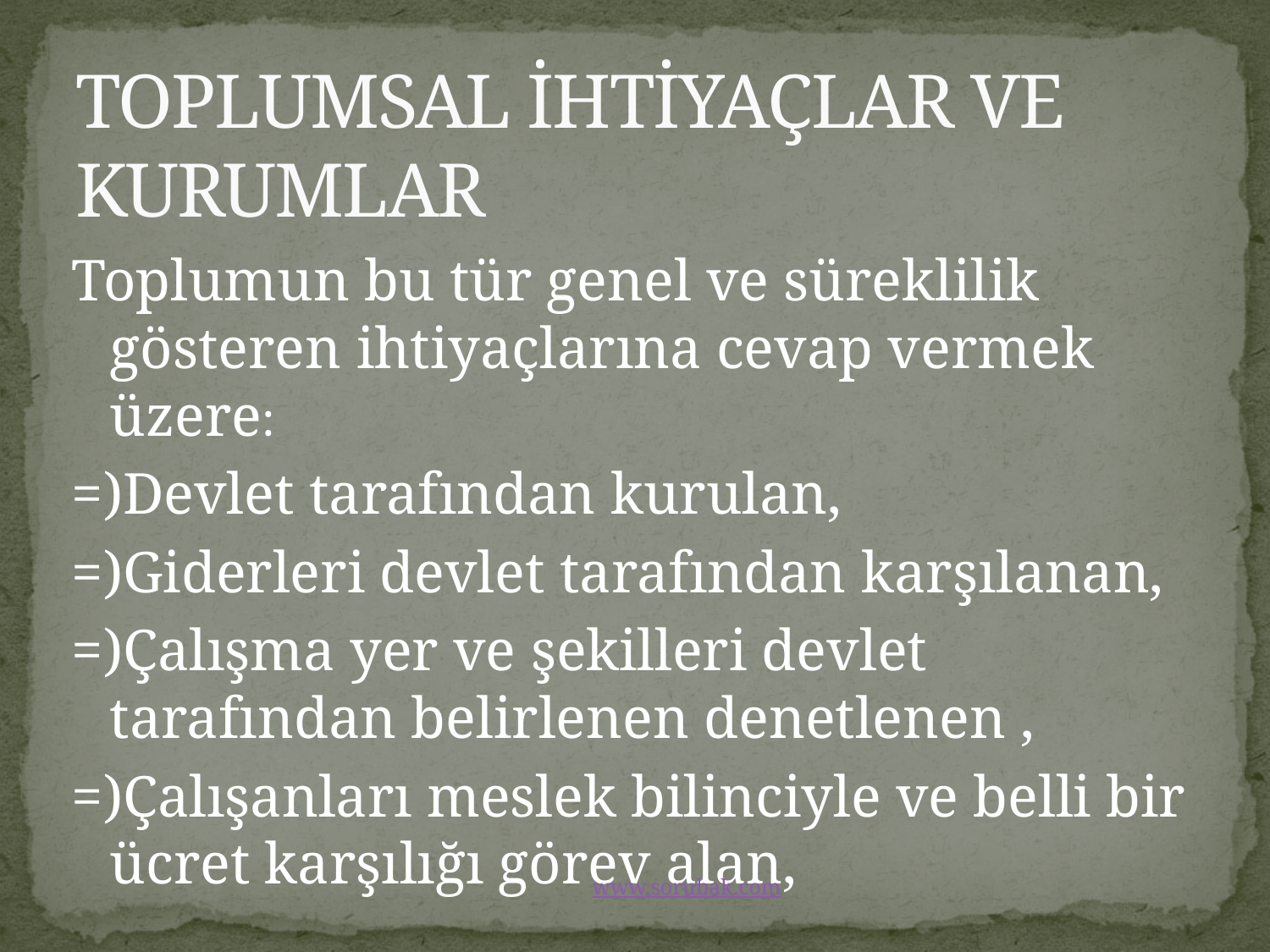

# TOPLUMSAL İHTİYAÇLAR VE KURUMLAR
Toplumun bu tür genel ve süreklilik gösteren ihtiyaçlarına cevap vermek üzere:
=)Devlet tarafından kurulan,
=)Giderleri devlet tarafından karşılanan,
=)Çalışma yer ve şekilleri devlet tarafından belirlenen denetlenen ,
=)Çalışanları meslek bilinciyle ve belli bir ücret karşılığı görev alan,
www.sorubak.com